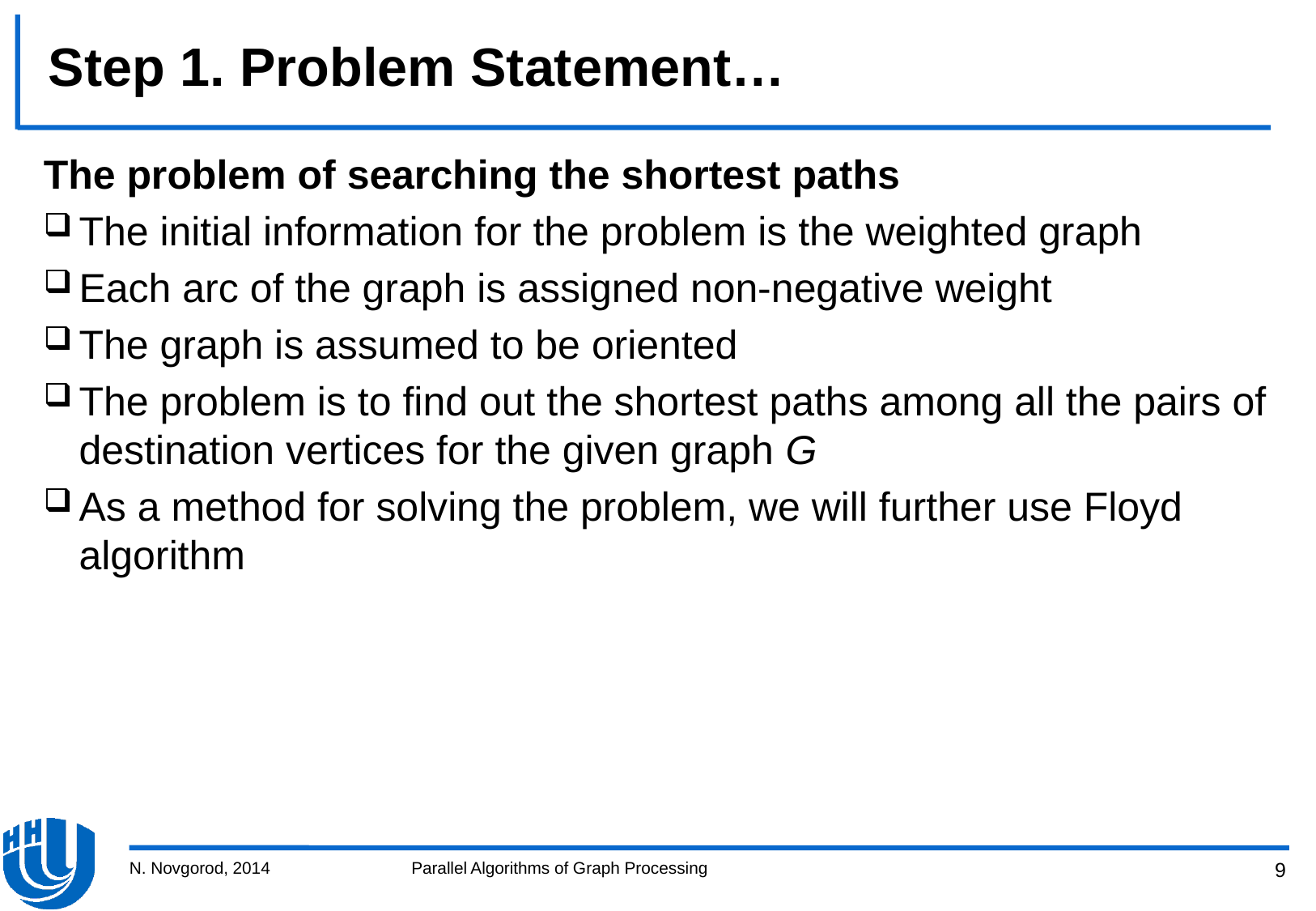

# Step 1. Problem Statement…
The problem of searching the shortest paths
The initial information for the problem is the weighted graph
Each arc of the graph is assigned non-negative weight
The graph is assumed to be oriented
The problem is to find out the shortest paths among all the pairs of destination vertices for the given graph G
As a method for solving the problem, we will further use Floyd algorithm
N. Novgorod, 2014
Parallel Algorithms of Graph Processing
9